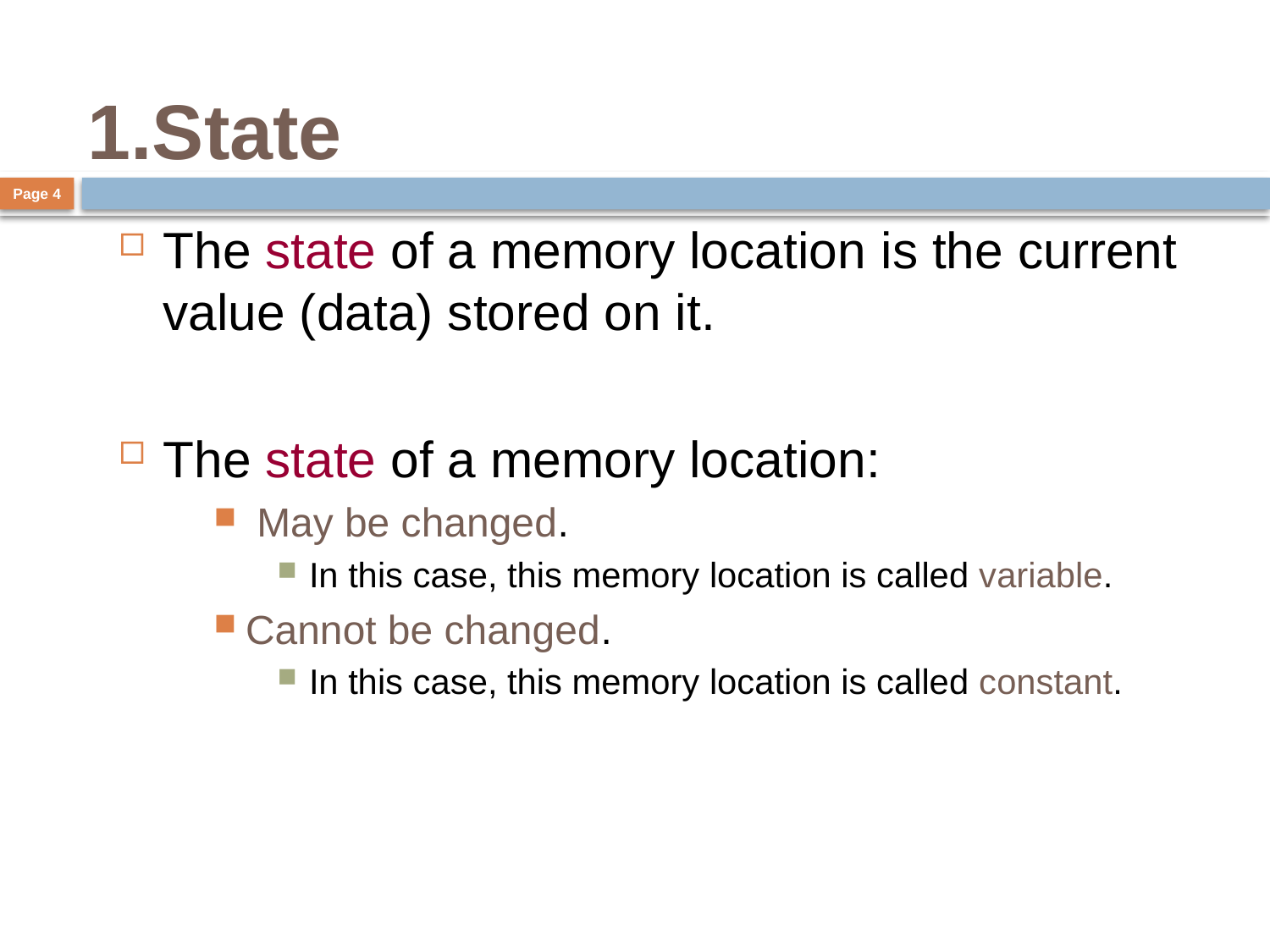

# 1.State
Page 4
The state of a memory location is the current value (data) stored on it.

The state of a memory location:
 May be changed.
In this case, this memory location is called variable.
Cannot be changed.
In this case, this memory location is called constant.